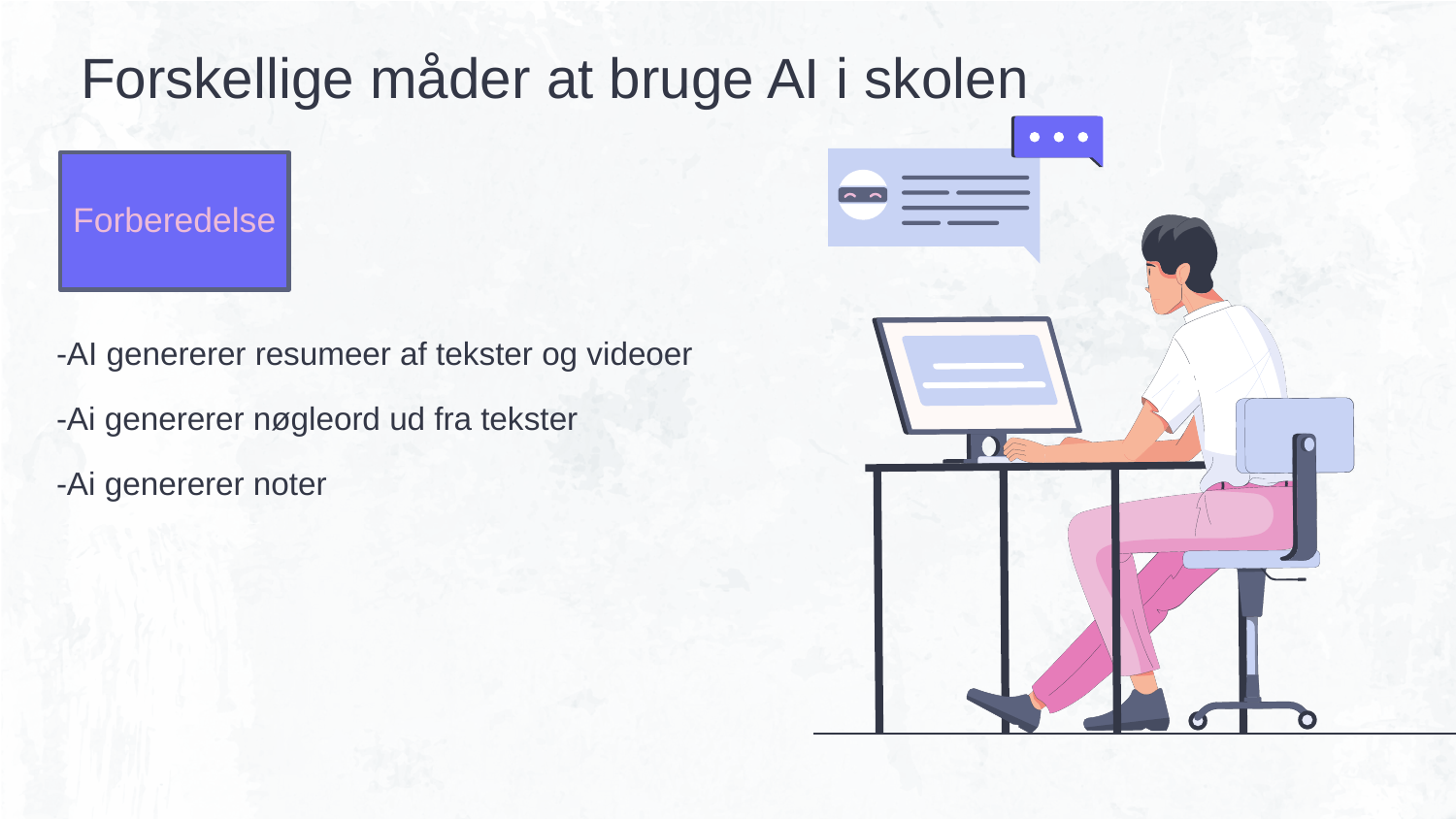

# Forskellige måder at bruge AI i skolen

Forberedelse
-AI genererer resumeer af tekster og videoer
-Ai genererer nøgleord ud fra tekster
-Ai genererer noter